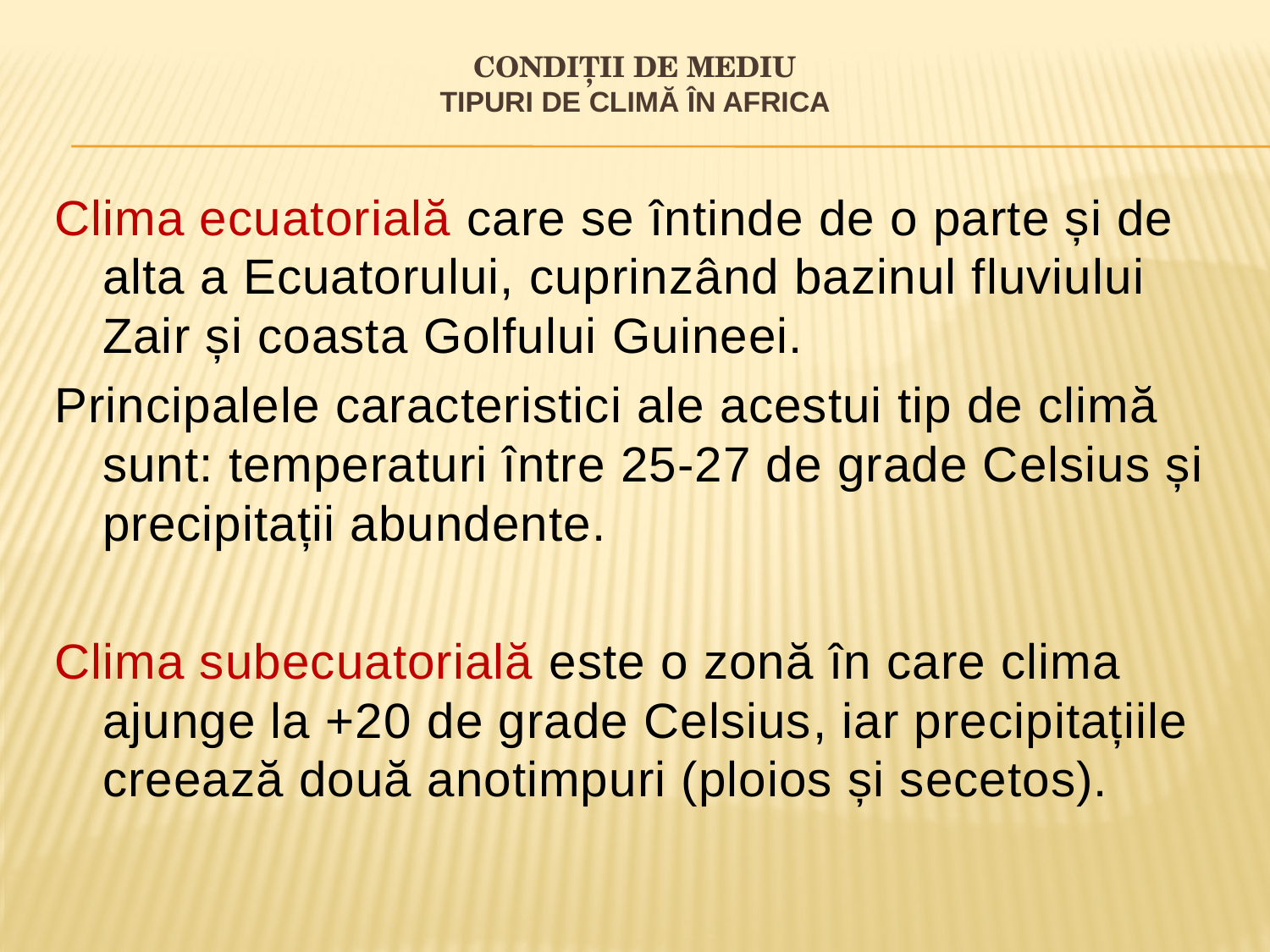

# Condiţii de mediu Tipuri de climă în Africa
Clima ecuatorială care se întinde de o parte și de alta a Ecuatorului, cuprinzând bazinul fluviului Zair și coasta Golfului Guineei.
Principalele caracteristici ale acestui tip de climă sunt: temperaturi între 25-27 de grade Celsius și precipitații abundente.

Clima subecuatorială este o zonă în care clima ajunge la +20 de grade Celsius, iar precipitațiile creează două anotimpuri (ploios și secetos).